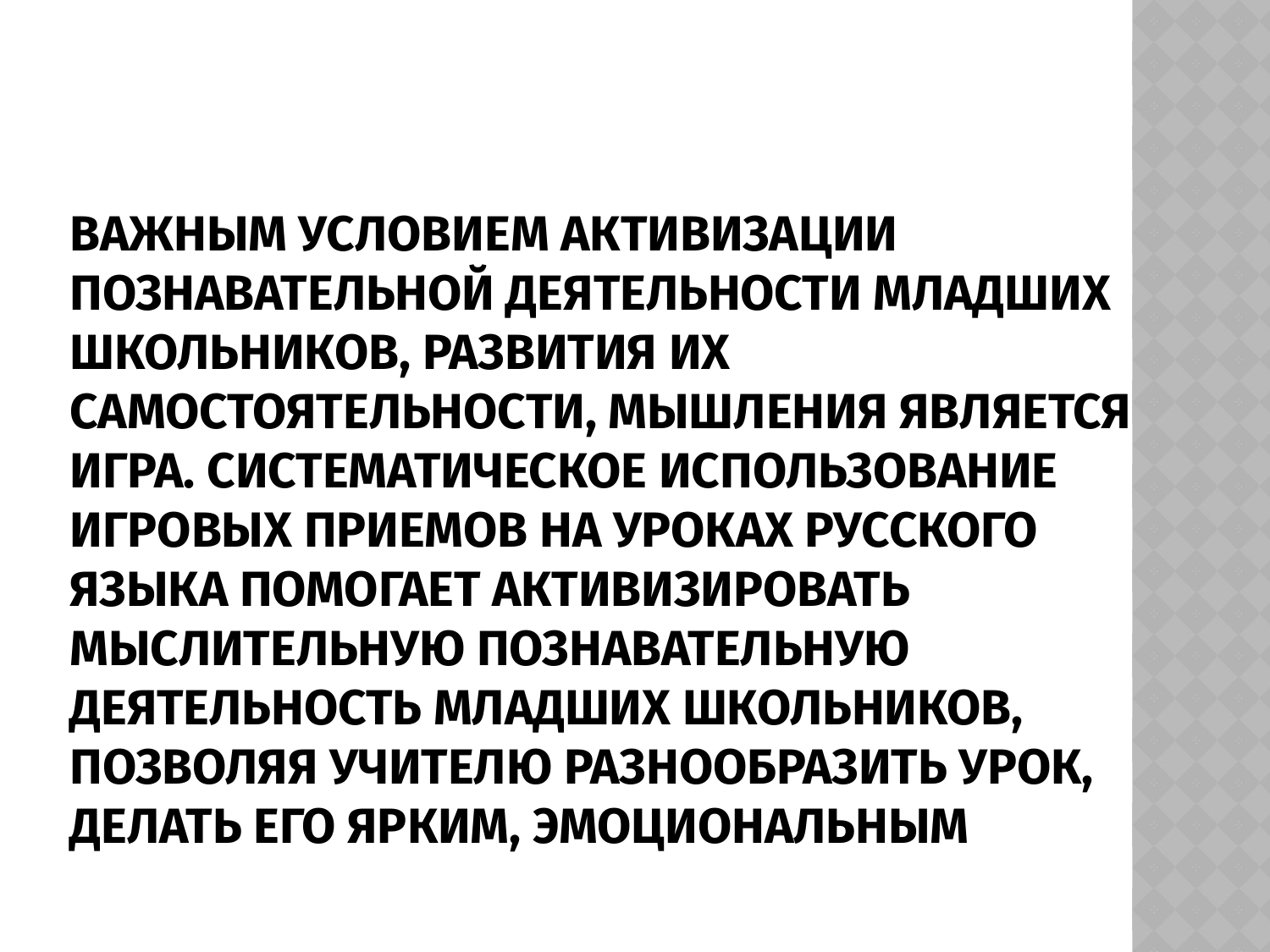

# Важным условием активизации познавательной деятельности младших школьников, развития их самостоятельности, мышления является игра. Систематическое использование игровых приемов на уроках русского языка помогает активизировать мыслительную познавательную деятельность младших школьников, позволяя учителю разнообразить урок, делать его ярким, эмоциональным